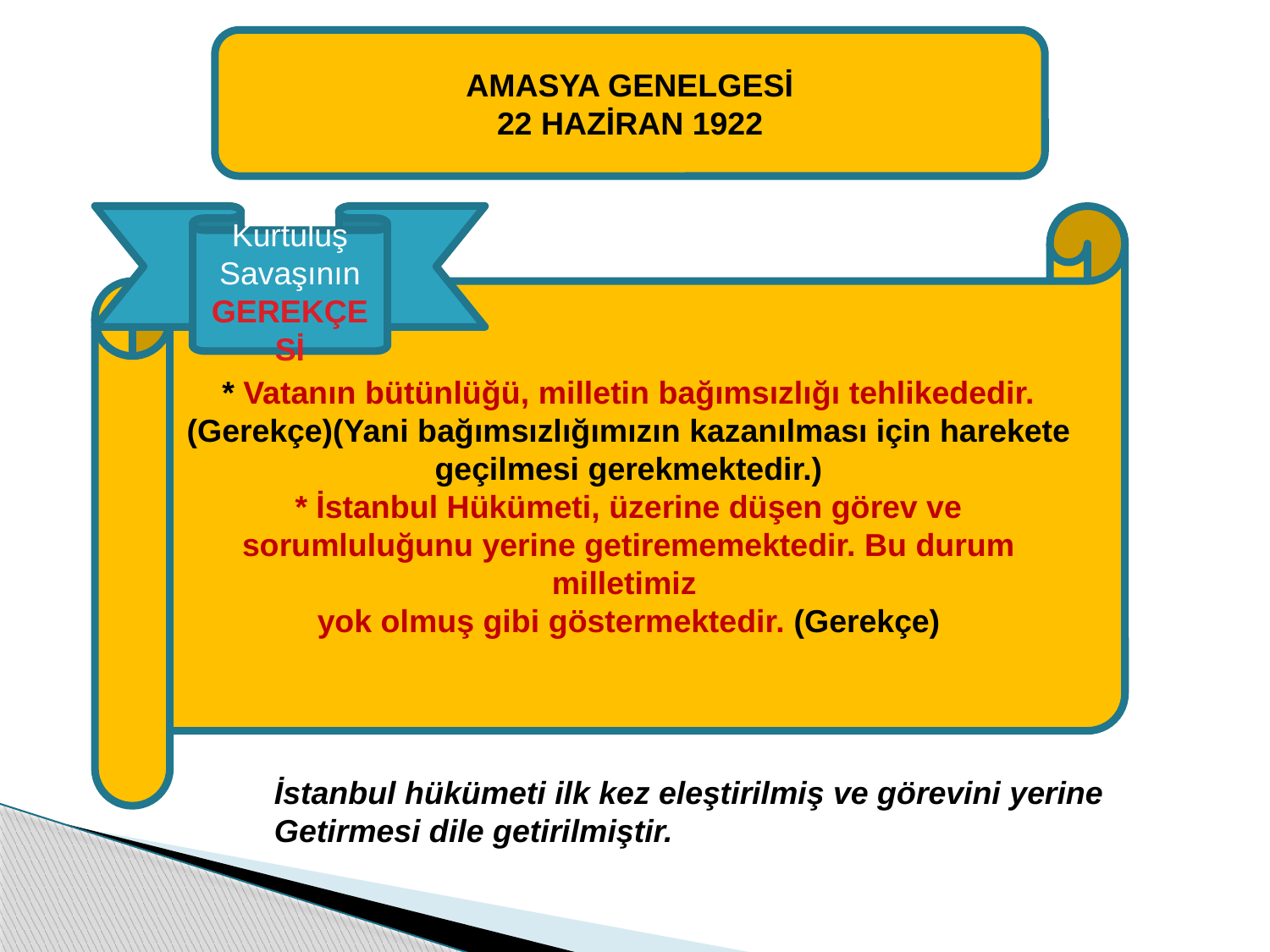

AMASYA GENELGESİ
22 HAZİRAN 1922
* Vatanın bütünlüğü, milletin bağımsızlığı tehlikededir. (Gerekçe)(Yani bağımsızlığımızın kazanılması için harekete geçilmesi gerekmektedir.)
* İstanbul Hükümeti, üzerine düşen görev ve sorumluluğunu yerine getirememektedir. Bu durum milletimiz
yok olmuş gibi göstermektedir. (Gerekçe)
Kurtuluş Savaşının GEREKÇESİ
İstanbul hükümeti ilk kez eleştirilmiş ve görevini yerine
Getirmesi dile getirilmiştir.